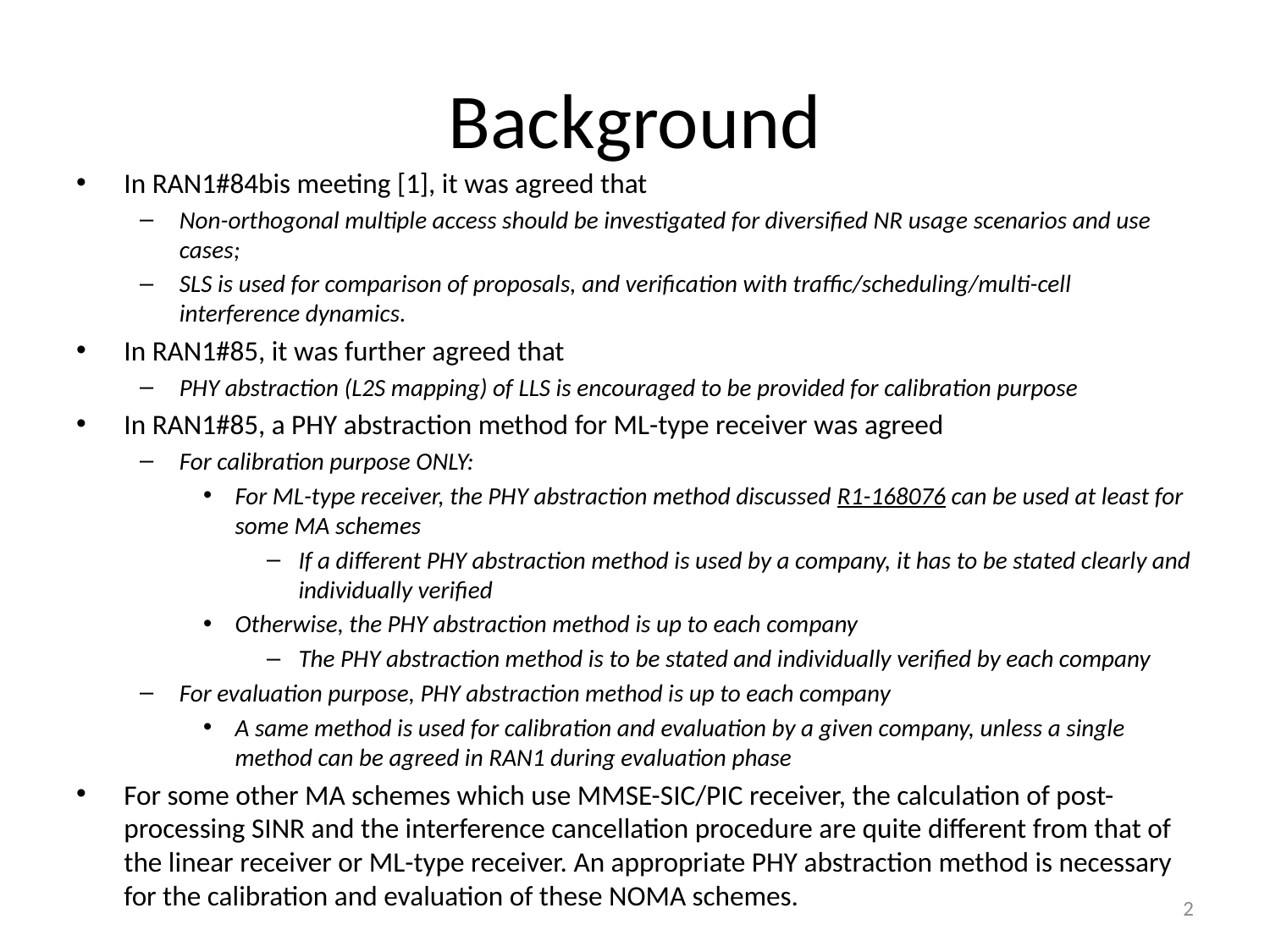

# Background
In RAN1#84bis meeting [1], it was agreed that
Non-orthogonal multiple access should be investigated for diversified NR usage scenarios and use cases;
SLS is used for comparison of proposals, and verification with traffic/scheduling/multi-cell interference dynamics.
In RAN1#85, it was further agreed that
PHY abstraction (L2S mapping) of LLS is encouraged to be provided for calibration purpose
In RAN1#85, a PHY abstraction method for ML-type receiver was agreed
For calibration purpose ONLY:
For ML-type receiver, the PHY abstraction method discussed R1-168076 can be used at least for some MA schemes
If a different PHY abstraction method is used by a company, it has to be stated clearly and individually verified
Otherwise, the PHY abstraction method is up to each company
The PHY abstraction method is to be stated and individually verified by each company
For evaluation purpose, PHY abstraction method is up to each company
A same method is used for calibration and evaluation by a given company, unless a single method can be agreed in RAN1 during evaluation phase
For some other MA schemes which use MMSE-SIC/PIC receiver, the calculation of post-processing SINR and the interference cancellation procedure are quite different from that of the linear receiver or ML-type receiver. An appropriate PHY abstraction method is necessary for the calibration and evaluation of these NOMA schemes.

2